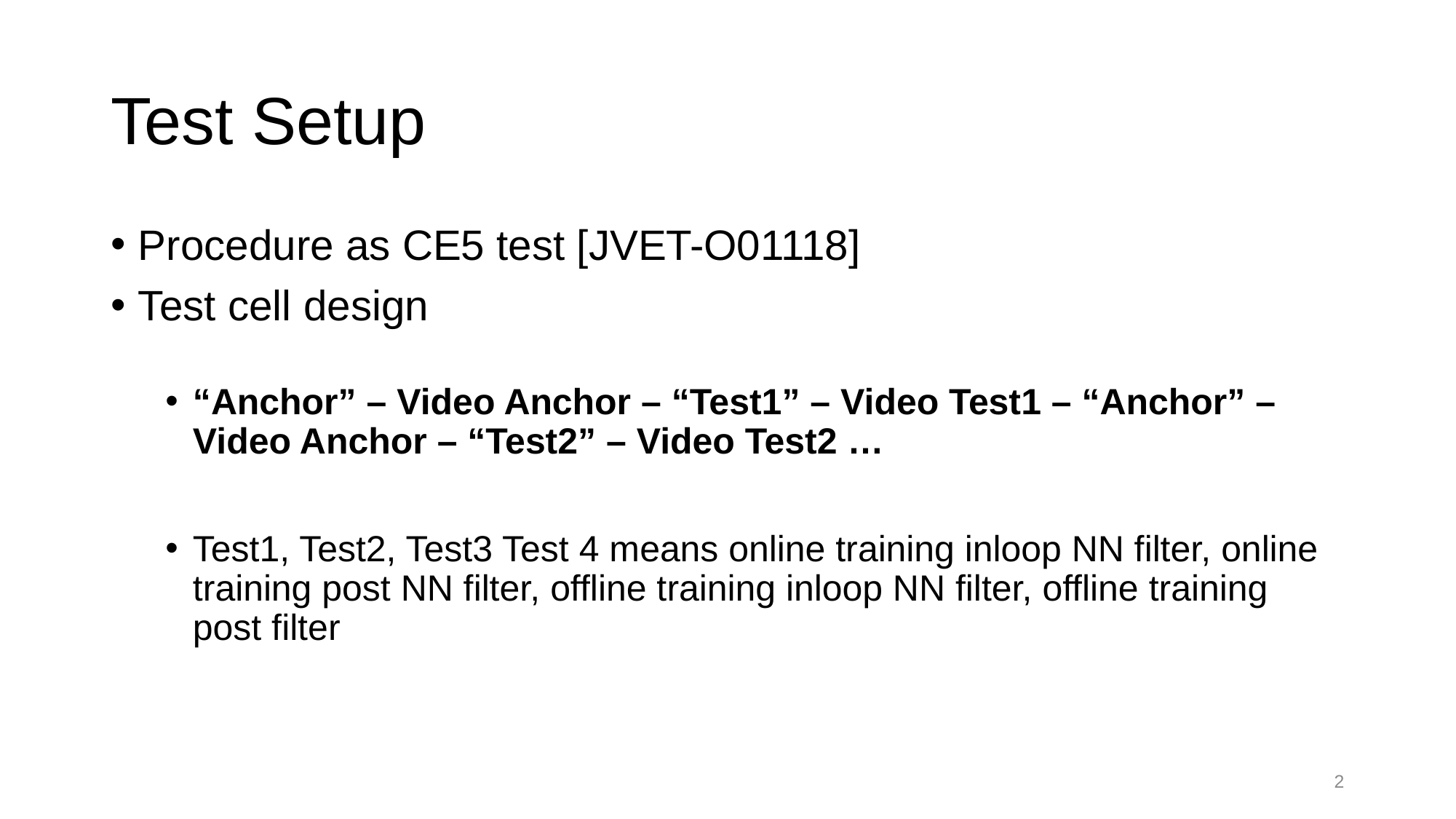

# Test Setup
Procedure as CE5 test [JVET-O01118]
Test cell design
“Anchor” – Video Anchor – “Test1” – Video Test1 – “Anchor” – Video Anchor – “Test2” – Video Test2 …

Test1, Test2, Test3 Test 4 means online training inloop NN filter, online training post NN filter, offline training inloop NN filter, offline training post filter
2